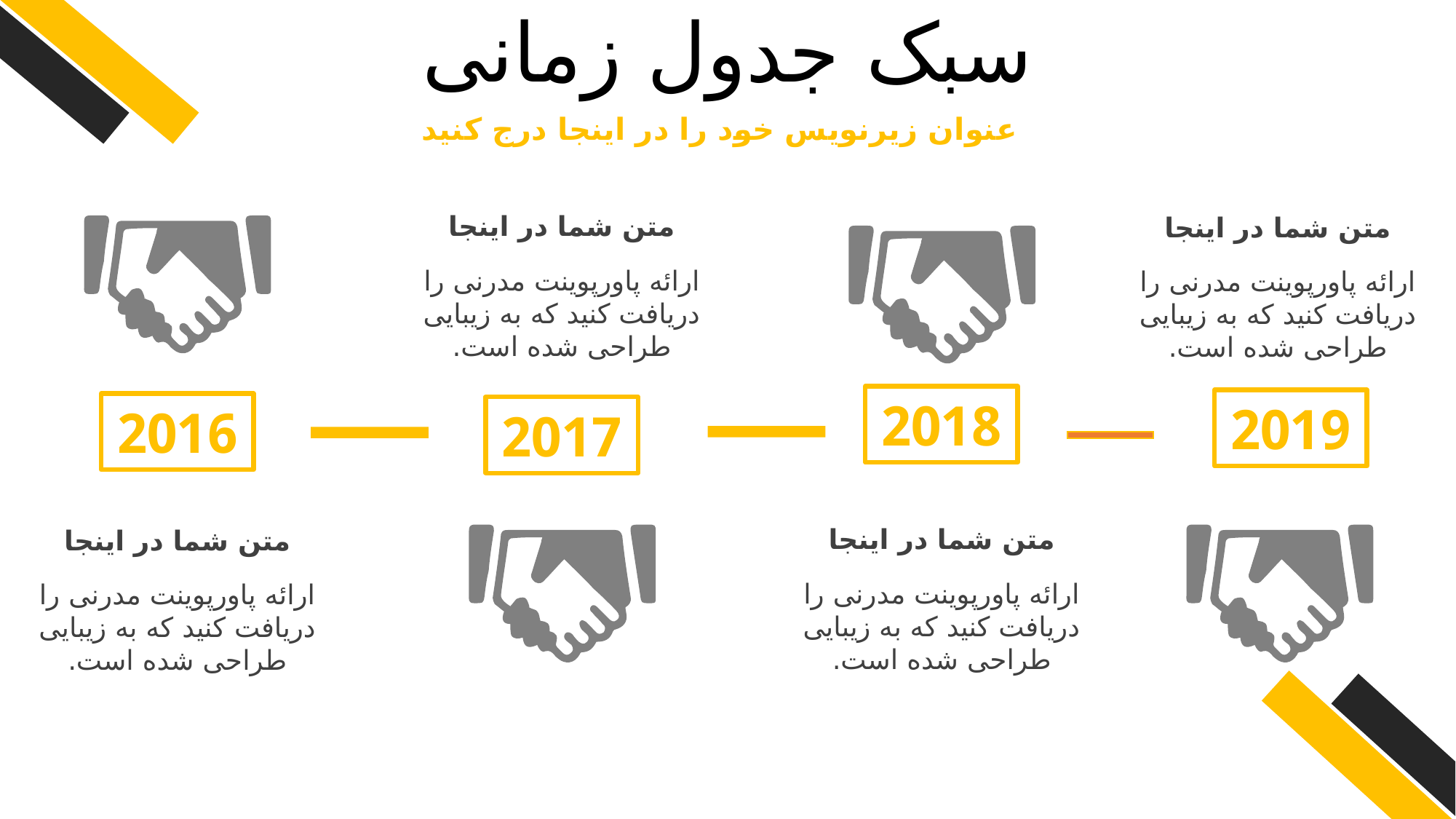

سبک جدول زمانی
عنوان زیرنویس خود را در اینجا درج کنید
متن شما در اینجا
ارائه پاورپوینت مدرنی را دریافت کنید که به زیبایی طراحی شده است.
متن شما در اینجا
ارائه پاورپوینت مدرنی را دریافت کنید که به زیبایی طراحی شده است.

2018
2019
2016
2017

متن شما در اینجا
ارائه پاورپوینت مدرنی را دریافت کنید که به زیبایی طراحی شده است.
متن شما در اینجا
ارائه پاورپوینت مدرنی را دریافت کنید که به زیبایی طراحی شده است.